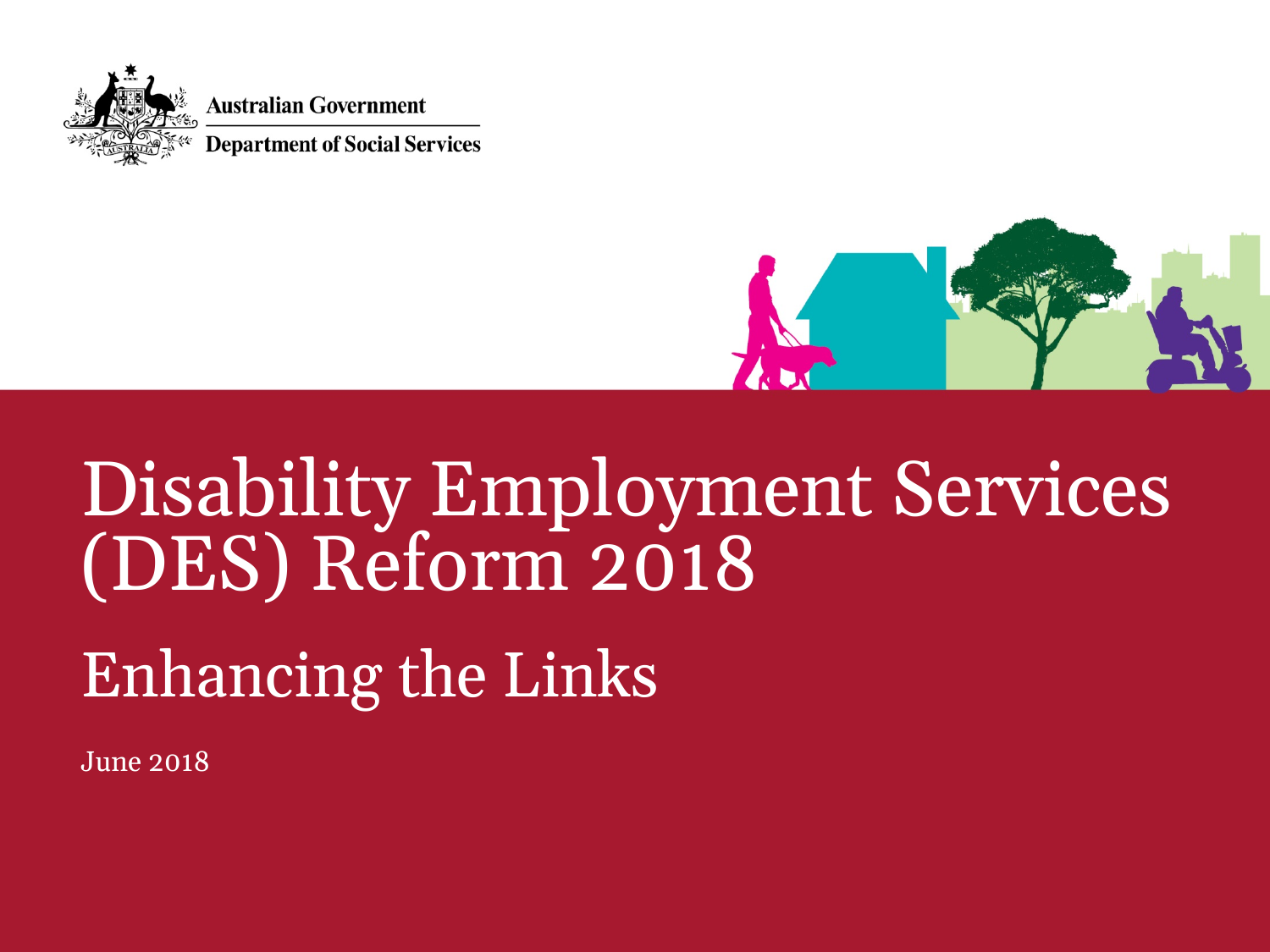

# Disability Employment Services (DES) Reform 2018
Enhancing the Links

June 2018